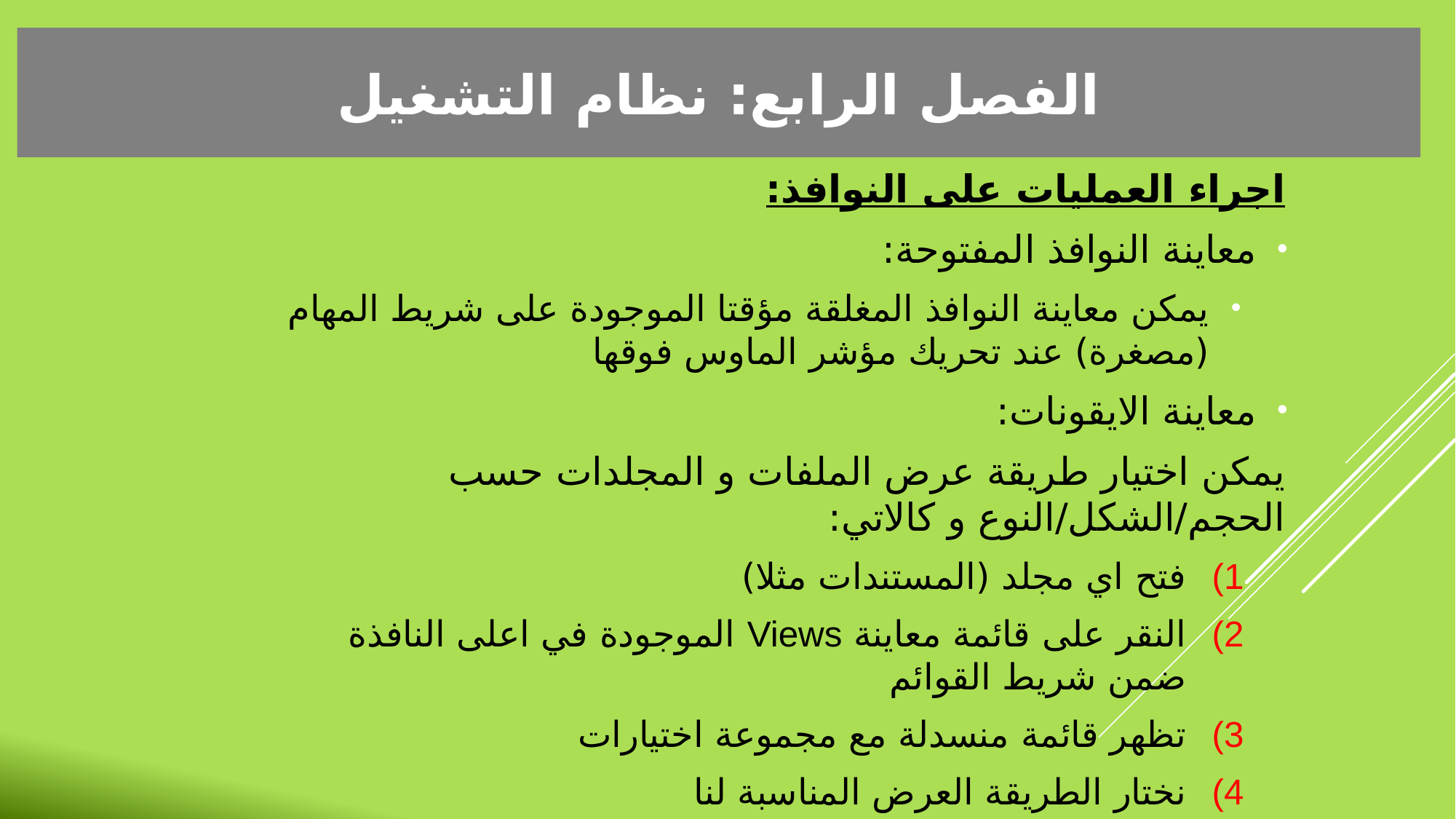

الفصل الرابع: نظام التشغيل
اجراء العمليات على النوافذ:
معاينة النوافذ المفتوحة:
يمكن معاينة النوافذ المغلقة مؤقتا الموجودة على شريط المهام  (مصغرة) عند تحريك مؤشر الماوس فوقها
معاينة الايقونات:
يمكن اختيار طريقة عرض الملفات و المجلدات حسب الحجم/الشكل/النوع و كالاتي:
فتح اي مجلد (المستندات مثلا)
النقر على قائمة معاينة Views الموجودة في اعلى النافذة ضمن شريط القوائم
تظهر قائمة منسدلة مع مجموعة اختيارات
نختار الطريقة العرض المناسبة لنا